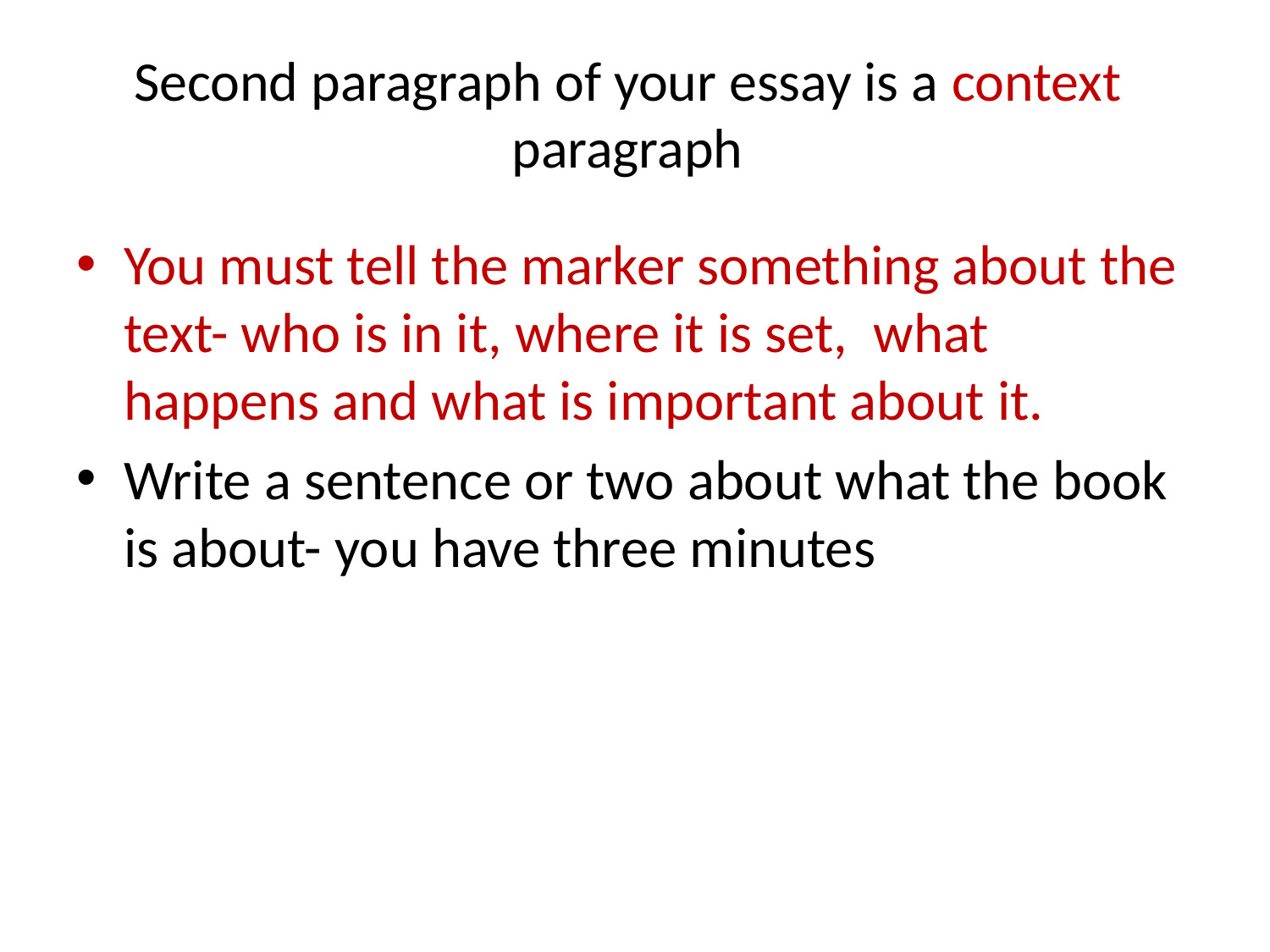

# Second paragraph of your essay is a context paragraph
You must tell the marker something about the text- who is in it, where it is set,  what happens and what is important about it.
Write a sentence or two about what the book is about- you have three minutes